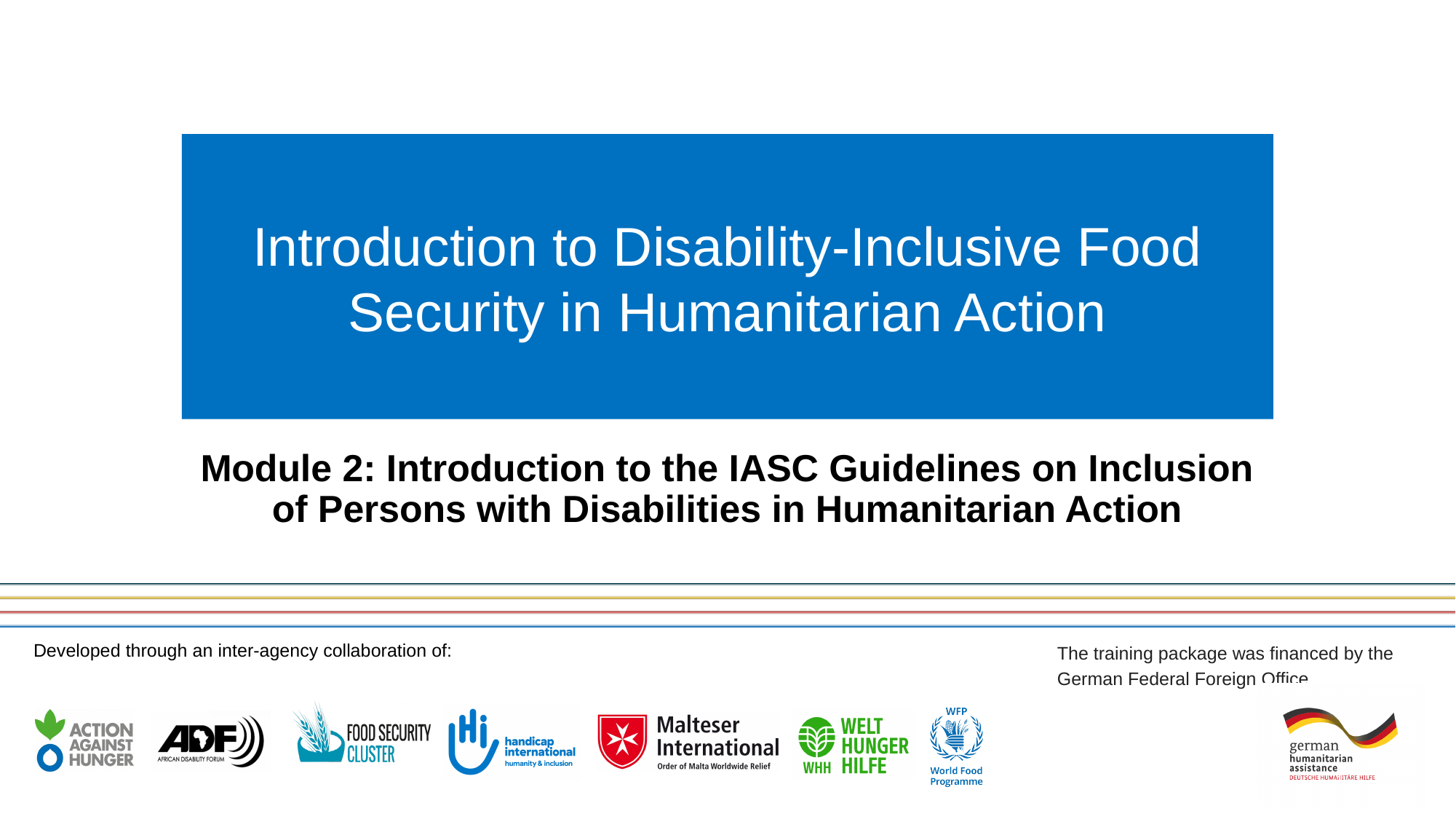

# Introduction to Disability-Inclusive Food Security in Humanitarian Action
Module 2: Introduction to the IASC Guidelines on Inclusion of Persons with Disabilities in Humanitarian Action
1